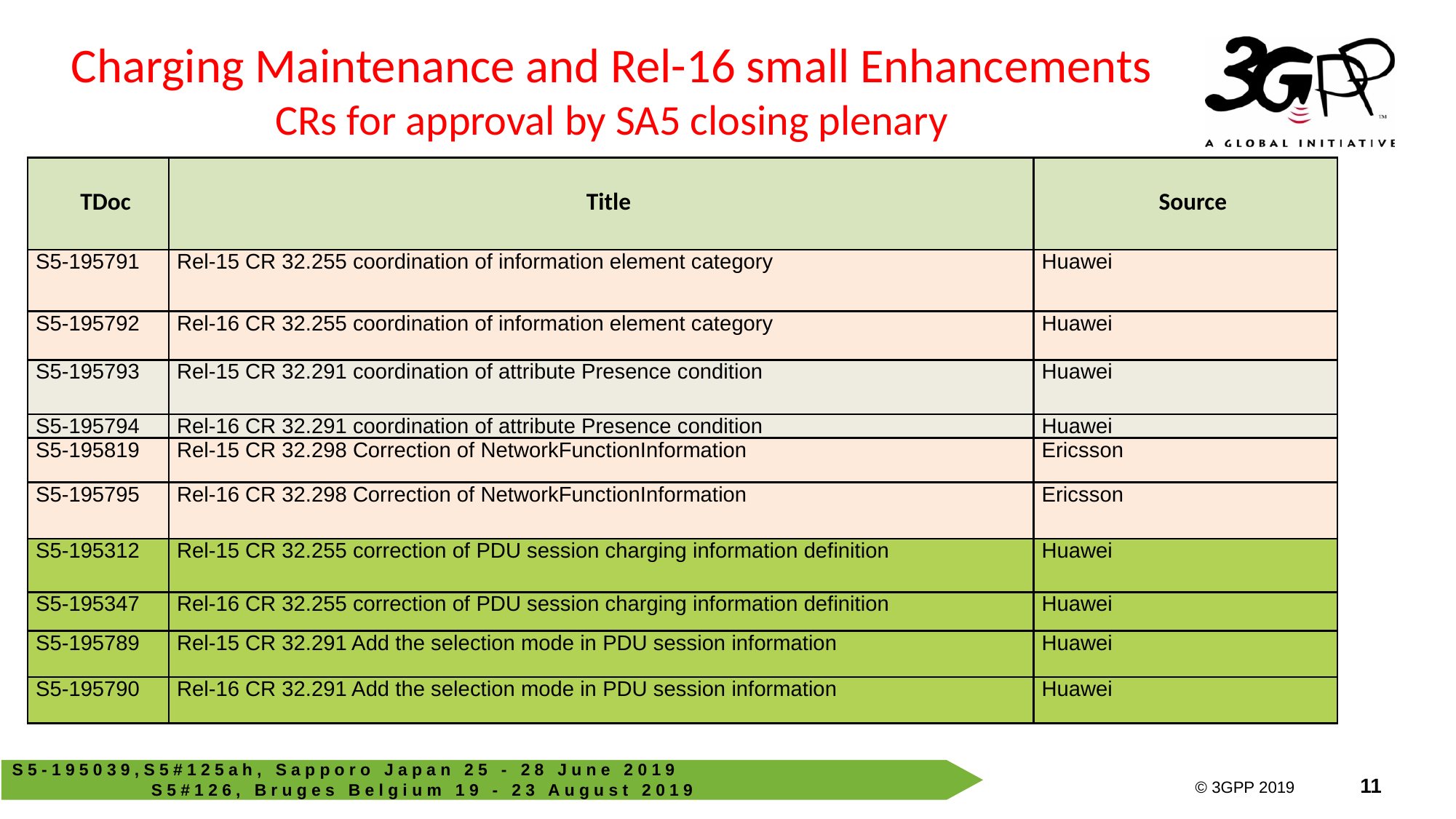

Charging Maintenance and Rel-16 small Enhancements CRs for approval by SA5 closing plenary
| TDoc | Title | Source |
| --- | --- | --- |
| S5-195791 | Rel-15 CR 32.255 coordination of information element category | Huawei |
| S5-195792 | Rel-16 CR 32.255 coordination of information element category | Huawei |
| S5-195793 | Rel-15 CR 32.291 coordination of attribute Presence condition | Huawei |
| S5-195794 | Rel-16 CR 32.291 coordination of attribute Presence condition | Huawei |
| S5-195819 | Rel-15 CR 32.298 Correction of NetworkFunctionInformation | Ericsson |
| S5-195795 | Rel-16 CR 32.298 Correction of NetworkFunctionInformation | Ericsson |
| S5-195312 | Rel-15 CR 32.255 correction of PDU session charging information definition | Huawei |
| S5-195347 | Rel-16 CR 32.255 correction of PDU session charging information definition | Huawei |
| S5-195789 | Rel-15 CR 32.291 Add the selection mode in PDU session information | Huawei |
| S5-195790 | Rel-16 CR 32.291 Add the selection mode in PDU session information | Huawei |